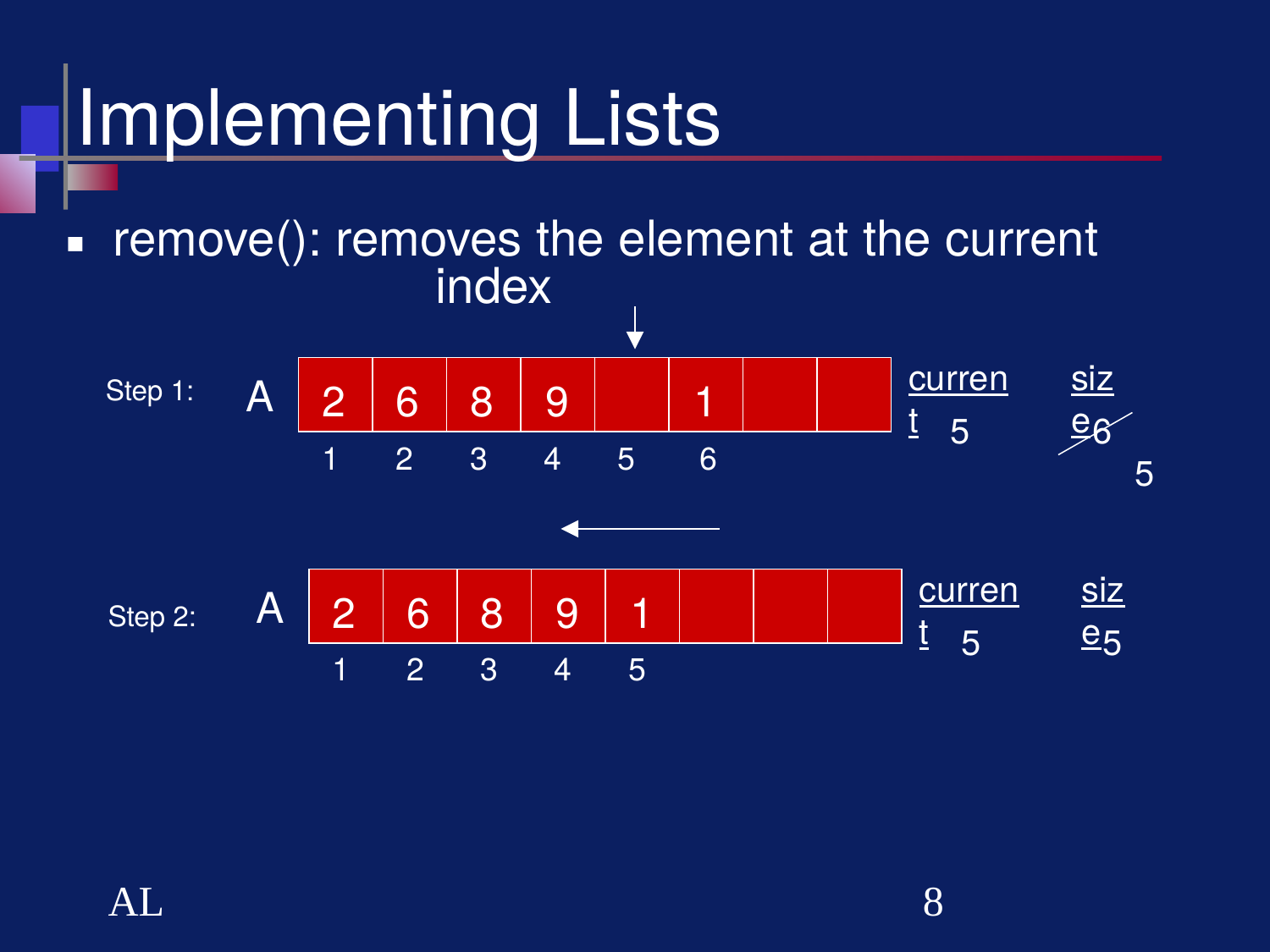

# Implementing Lists
remove(): removes the element at the current
		     index

current
size
6

A
Step 1:
2
6
8
9
1
5
1
2
3
4
5
6
5
current
size
5

A
2
6
8
1

9
Step 2:
5
1
2
3
4
5

AL
8